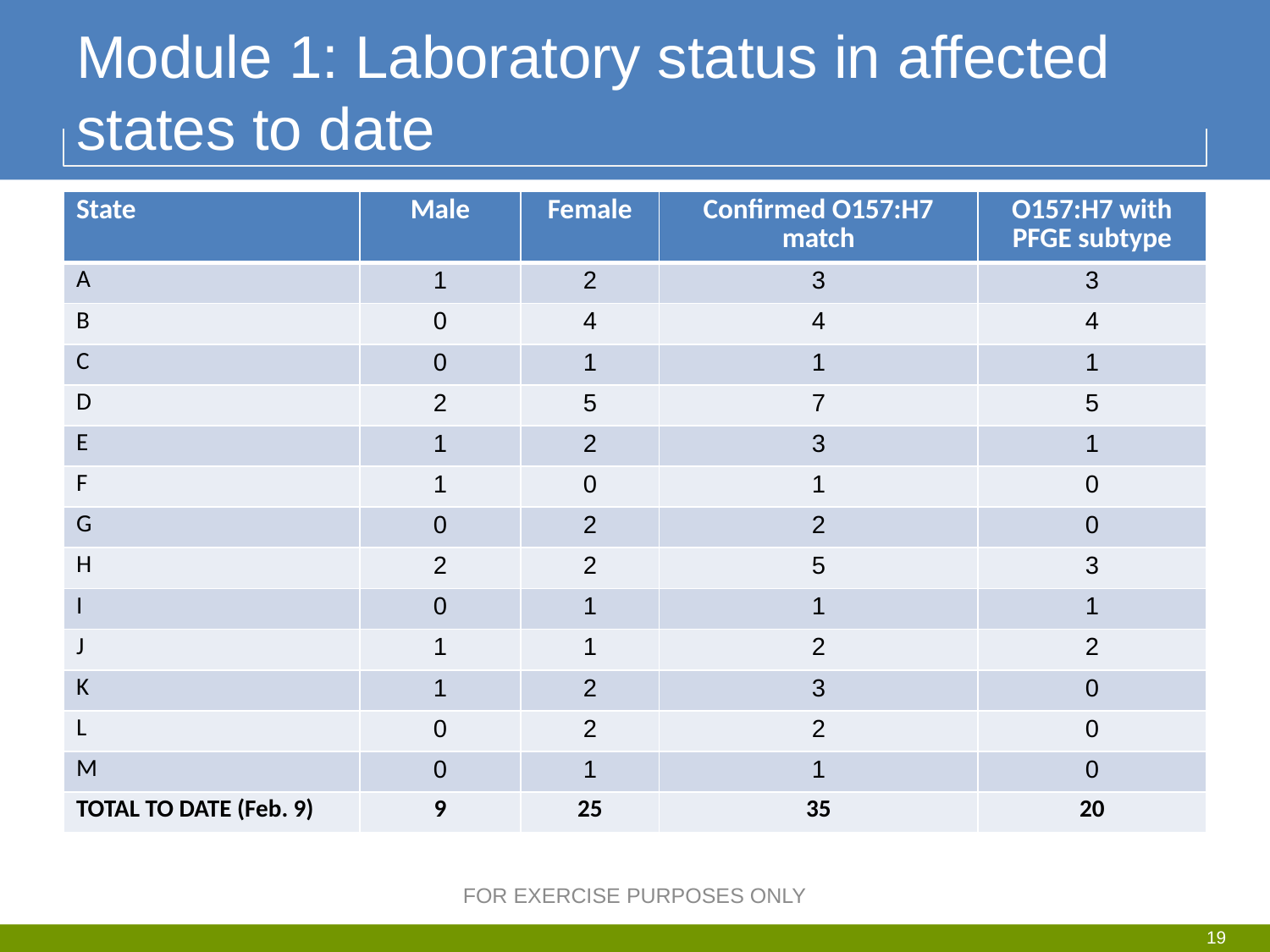

# Module 1: Laboratory status in affected states to date
| State | Male | Female | Confirmed O157:H7 match | O157:H7 with PFGE subtype |
| --- | --- | --- | --- | --- |
| A | 1 | 2 | 3 | 3 |
| B | 0 | 4 | 4 | 4 |
| C | 0 | 1 | 1 | 1 |
| D | 2 | 5 | 7 | 5 |
| E | 1 | 2 | 3 | 1 |
| F | 1 | 0 | 1 | 0 |
| G | 0 | 2 | 2 | 0 |
| H | 2 | 2 | 5 | 3 |
| I | 0 | 1 | 1 | 1 |
| J | 1 | 1 | 2 | 2 |
| K | 1 | 2 | 3 | 0 |
| L | 0 | 2 | 2 | 0 |
| M | 0 | 1 | 1 | 0 |
| TOTAL TO DATE (Feb. 9) | 9 | 25 | 35 | 20 |
FOR EXERCISE PURPOSES ONLY